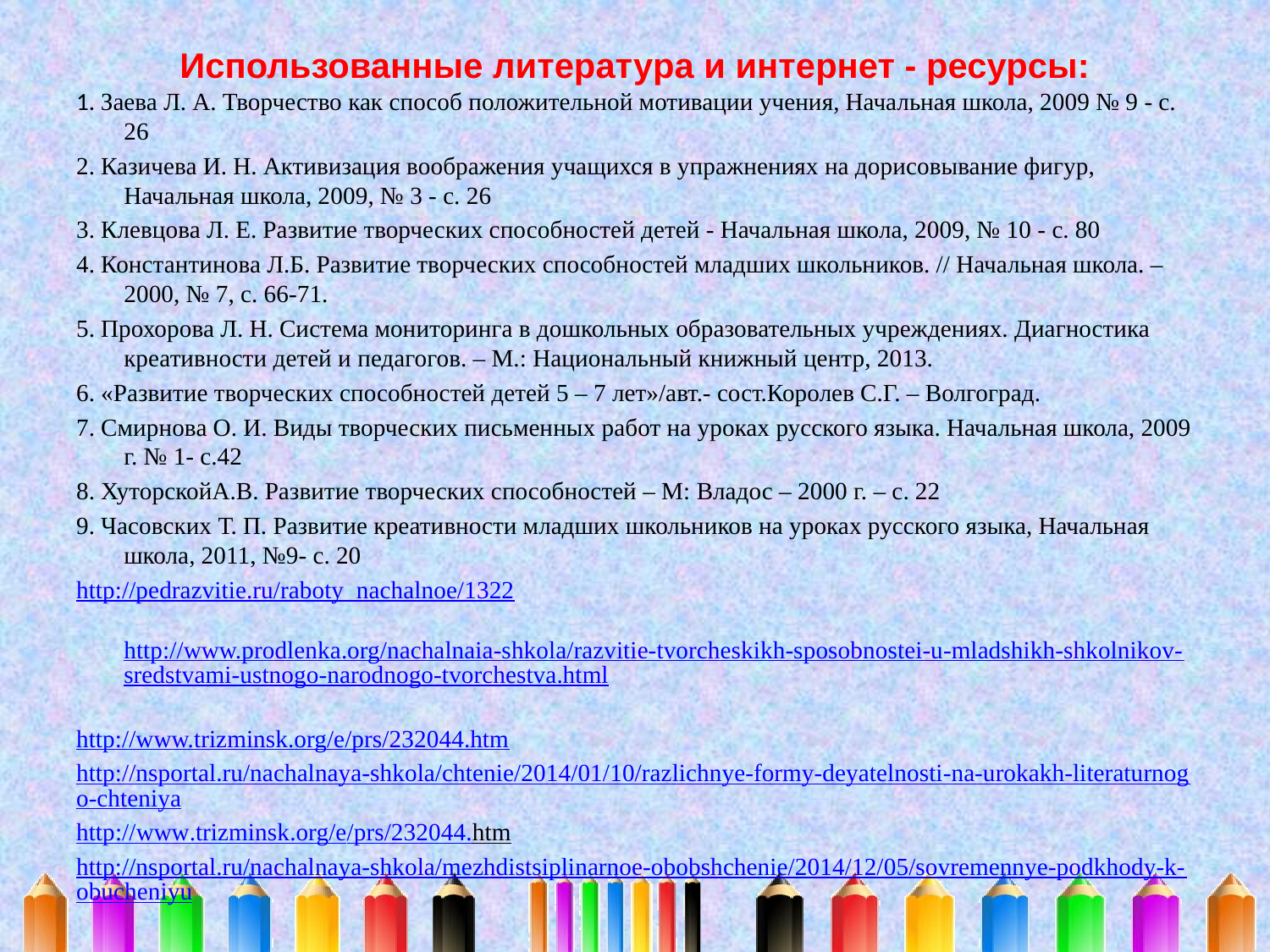

# Использованные литература и интернет - ресурсы:
1. Заева Л. А. Творчество как способ положительной мотивации учения, Начальная школа, 2009 № 9 - с. 26
2. Казичева И. Н. Активизация воображения учащихся в упражнениях на дорисовывание фигур, Начальная школа, 2009, № 3 - с. 26
3. Клевцова Л. Е. Развитие творческих способностей детей - Начальная школа, 2009, № 10 - с. 80
4. Константинова Л.Б. Развитие творческих способностей младших школьников. // Начальная школа. – 2000, № 7, с. 66-71.
5. Прохорова Л. Н. Система мониторинга в дошкольных образовательных учреждениях. Диагностика креативности детей и педагогов. – М.: Национальный книжный центр, 2013.
6. «Развитие творческих способностей детей 5 – 7 лет»/авт.- сост.Королев С.Г. – Волгоград.
7. Смирнова О. И. Виды творческих письменных работ на уроках русского языка. Начальная школа, 2009 г. № 1- с.42
8. ХуторскойА.В. Развитие творческих способностей – М: Владос – 2000 г. – с. 22
9. Часовских Т. П. Развитие креативности младших школьников на уроках русского языка, Начальная школа, 2011, №9- с. 20
http://pedrazvitie.ru/raboty_nachalnoe/1322
 http://www.prodlenka.org/nachalnaia-shkola/razvitie-tvorcheskikh-sposobnostei-u-mladshikh-shkolnikov-sredstvami-ustnogo-narodnogo-tvorchestva.html
http://www.trizminsk.org/e/prs/232044.htm
http://nsportal.ru/nachalnaya-shkola/chtenie/2014/01/10/razlichnye-formy-deyatelnosti-na-urokakh-literaturnogo-chteniya
http://www.trizminsk.org/e/prs/232044.htm
http://nsportal.ru/nachalnaya-shkola/mezhdistsiplinarnoe-obobshchenie/2014/12/05/sovremennye-podkhody-k-obucheniyu